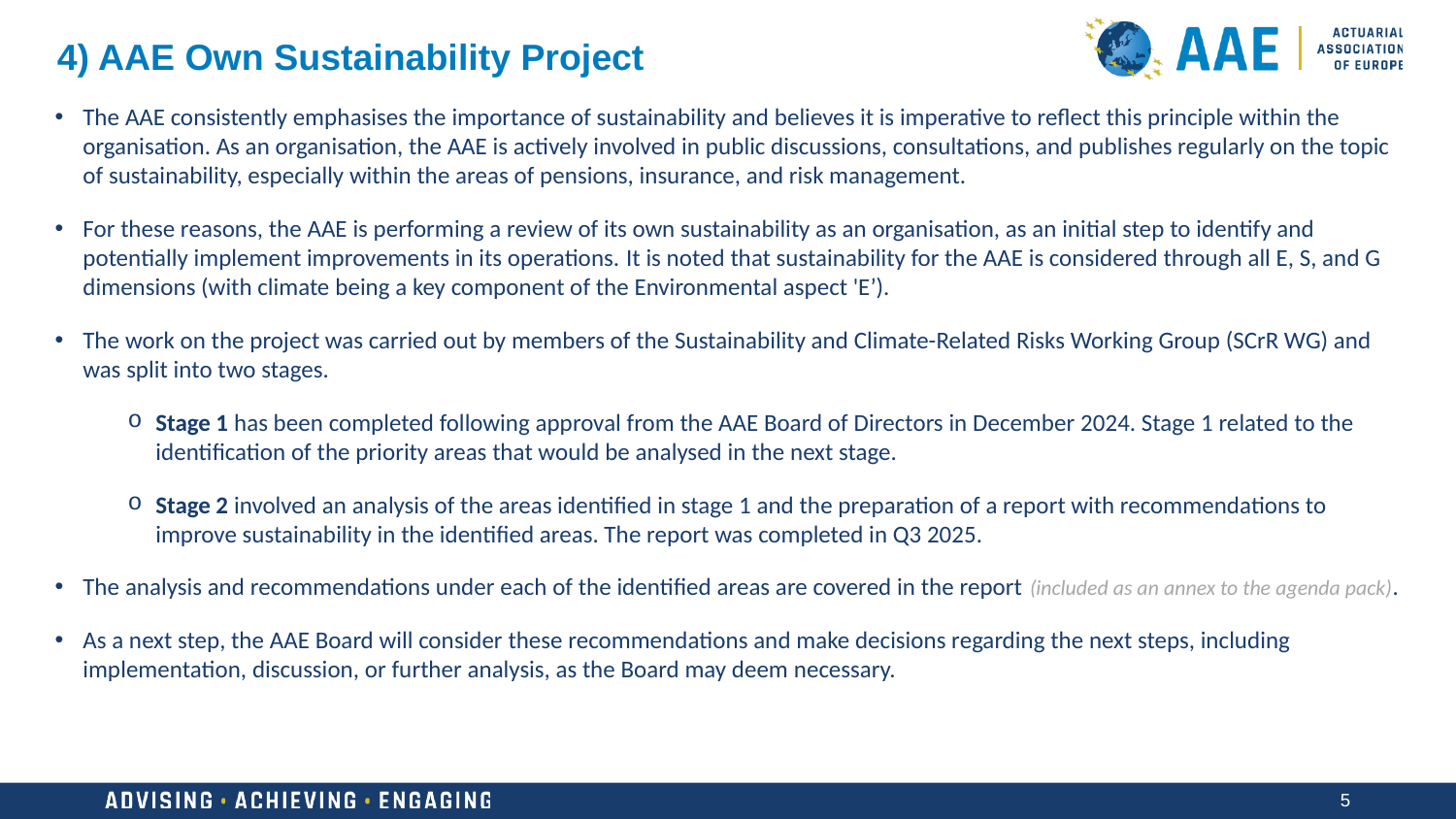

# 4) AAE Own Sustainability Project
The AAE consistently emphasises the importance of sustainability and believes it is imperative to reflect this principle within the organisation. As an organisation, the AAE is actively involved in public discussions, consultations, and publishes regularly on the topic of sustainability, especially within the areas of pensions, insurance, and risk management.
For these reasons, the AAE is performing a review of its own sustainability as an organisation, as an initial step to identify and potentially implement improvements in its operations. It is noted that sustainability for the AAE is considered through all E, S, and G dimensions (with climate being a key component of the Environmental aspect 'E’).
The work on the project was carried out by members of the Sustainability and Climate-Related Risks Working Group (SCrR WG) and was split into two stages.
Stage 1 has been completed following approval from the AAE Board of Directors in December 2024. Stage 1 related to the identification of the priority areas that would be analysed in the next stage.
Stage 2 involved an analysis of the areas identified in stage 1 and the preparation of a report with recommendations to improve sustainability in the identified areas. The report was completed in Q3 2025.
The analysis and recommendations under each of the identified areas are covered in the report (included as an annex to the agenda pack).
As a next step, the AAE Board will consider these recommendations and make decisions regarding the next steps, including implementation, discussion, or further analysis, as the Board may deem necessary.
5